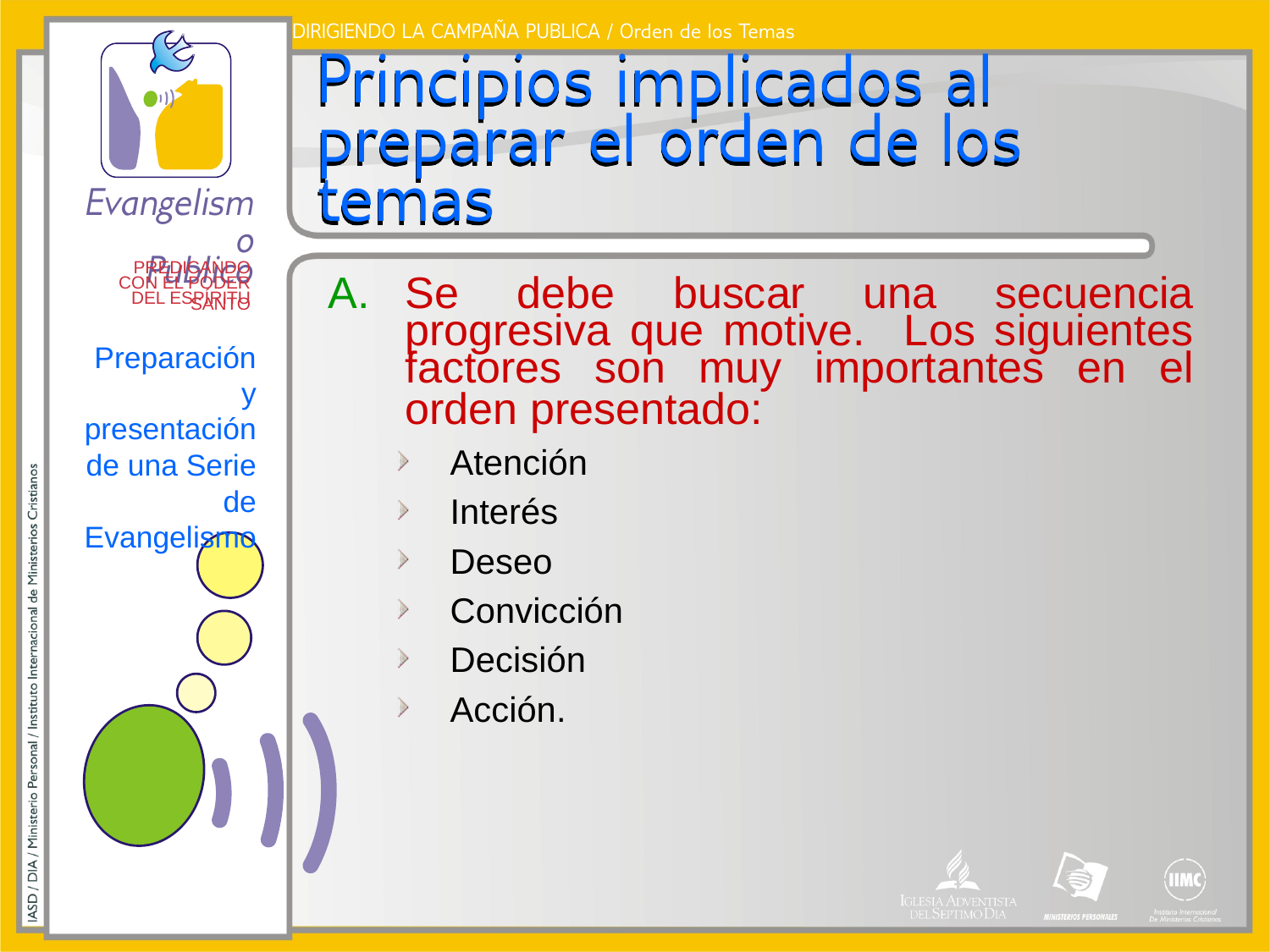

DIRIGIENDO LA CAMPAÑA PUBLICA / Orden de los Temas
# Principios implicados al preparar el orden de los temas
Se debe buscar una secuencia progresiva que motive.  Los siguientes factores son muy importantes en el orden presentado:
Atención
Interés
Deseo
Convicción
Decisión
Acción.